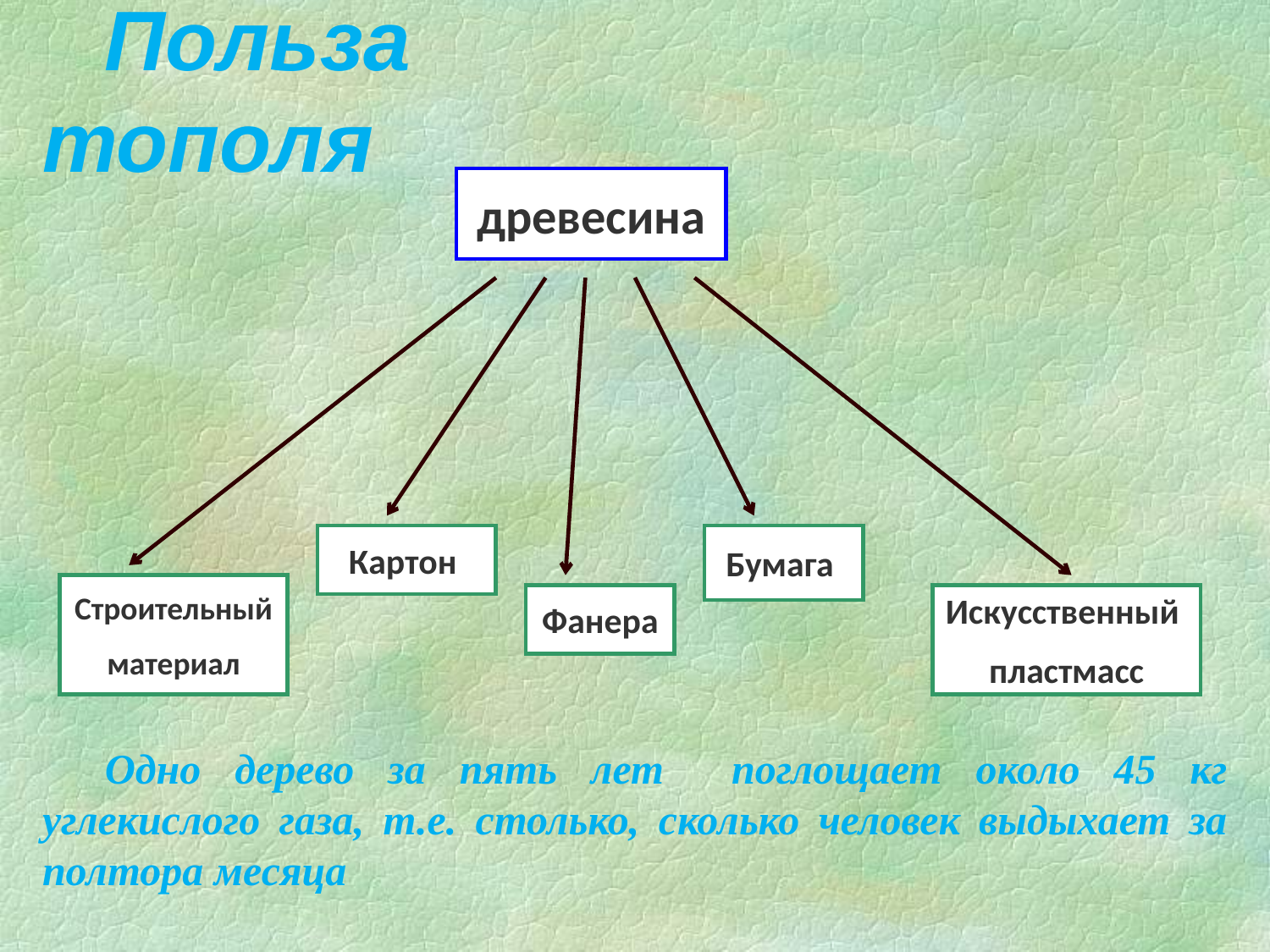

Польза  тополя

древесина
Картон
Бумага
Строительный
материал
Фанера
Искусственный
пластмасс
Одно дерево за пять лет  поглощает около 45 кг углекислого газа, т.е. столько, сколько человек выдыхает за полтора месяца